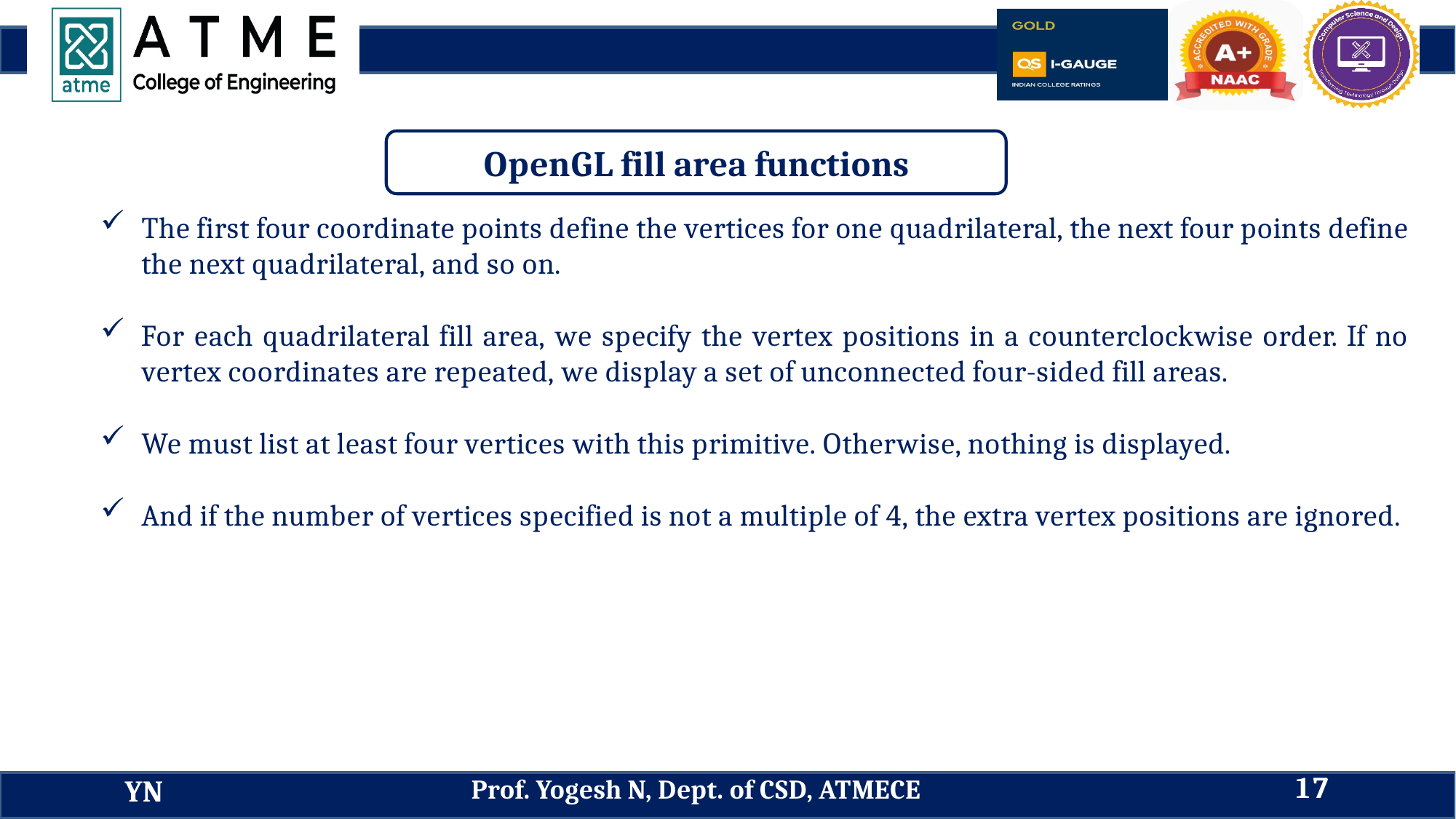

OpenGL fill area functions
The first four coordinate points define the vertices for one quadrilateral, the next four points define the next quadrilateral, and so on.

For each quadrilateral fill area, we specify the vertex positions in a counterclockwise order. If no vertex coordinates are repeated, we display a set of unconnected four-sided fill areas.

We must list at least four vertices with this primitive. Otherwise, nothing is displayed.

And if the number of vertices specified is not a multiple of 4, the extra vertex positions are ignored.
17
Prof. Yogesh N, Dept. of CSD, ATMECE
YN